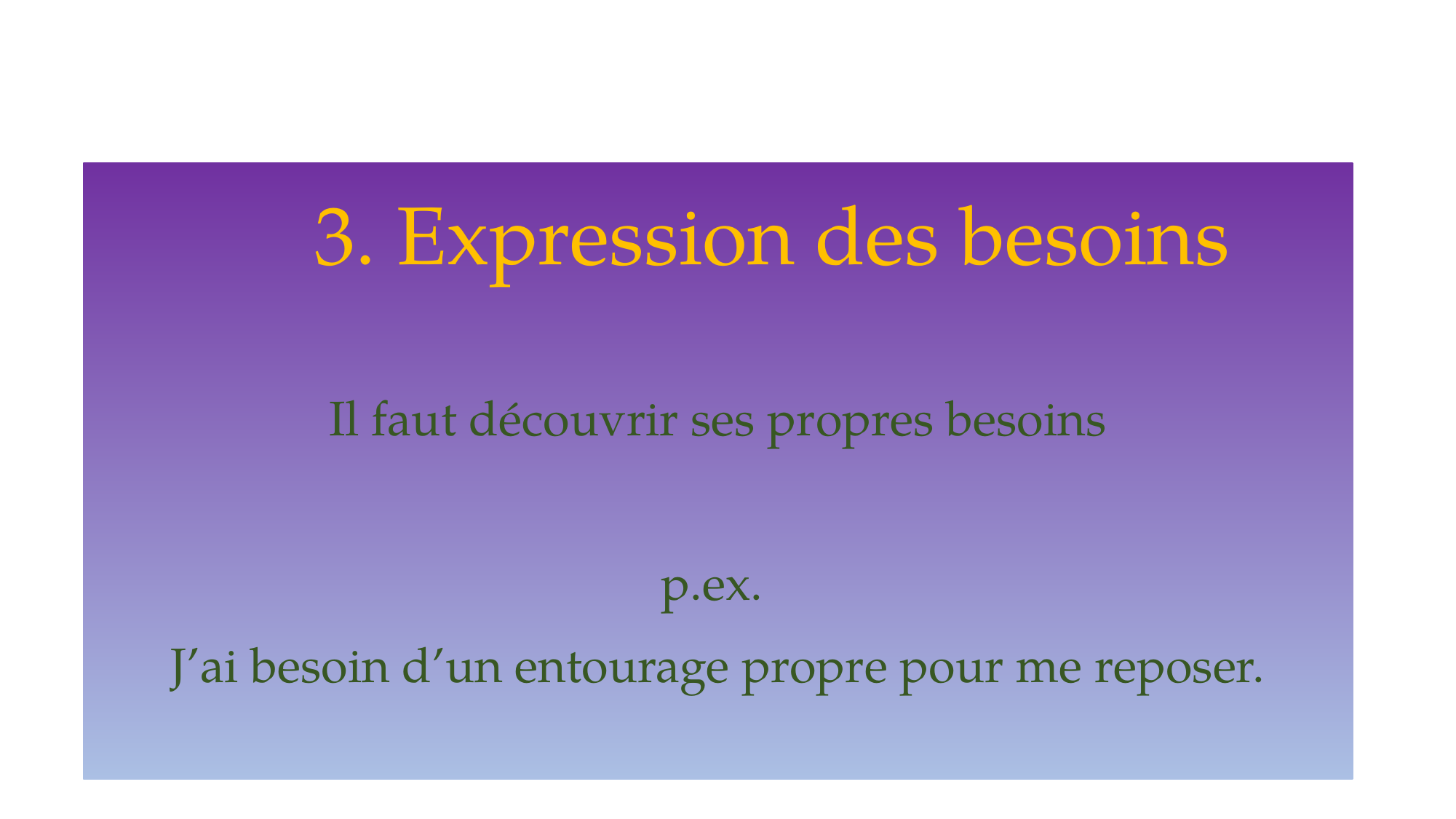

3. Expression des besoins

Il faut découvrir ses propres besoins

p.ex.
J’ai besoin d’un entourage propre pour me reposer.